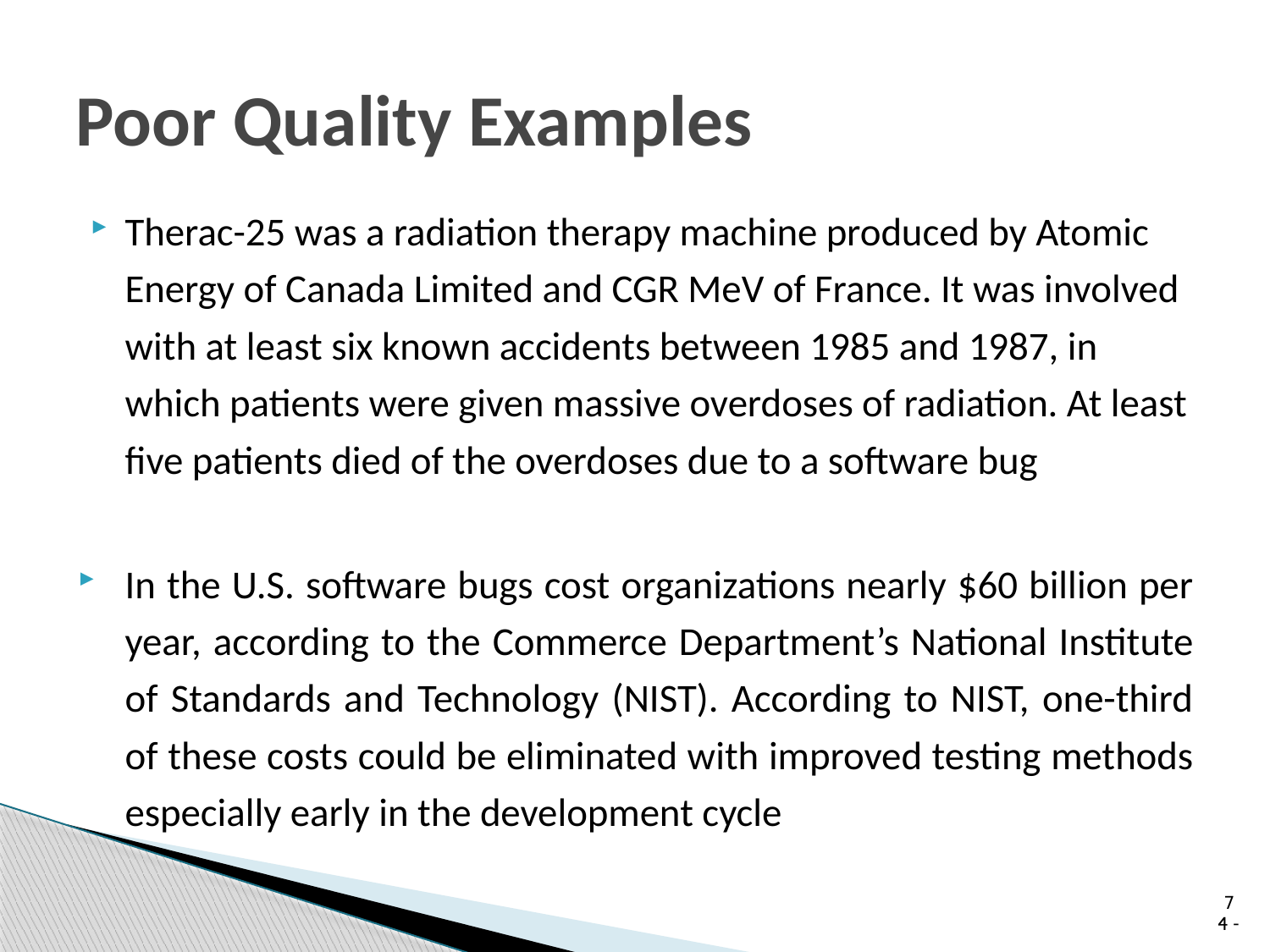

# Poor Quality Examples
Therac-25 was a radiation therapy machine produced by Atomic Energy of Canada Limited and CGR MeV of France. It was involved with at least six known accidents between 1985 and 1987, in which patients were given massive overdoses of radiation. At least five patients died of the overdoses due to a software bug

In the U.S. software bugs cost organizations nearly $60 billion per year, according to the Commerce Department’s National Institute of Standards and Technology (NIST). According to NIST, one-third of these costs could be eliminated with improved testing methods especially early in the development cycle

 7 - 4